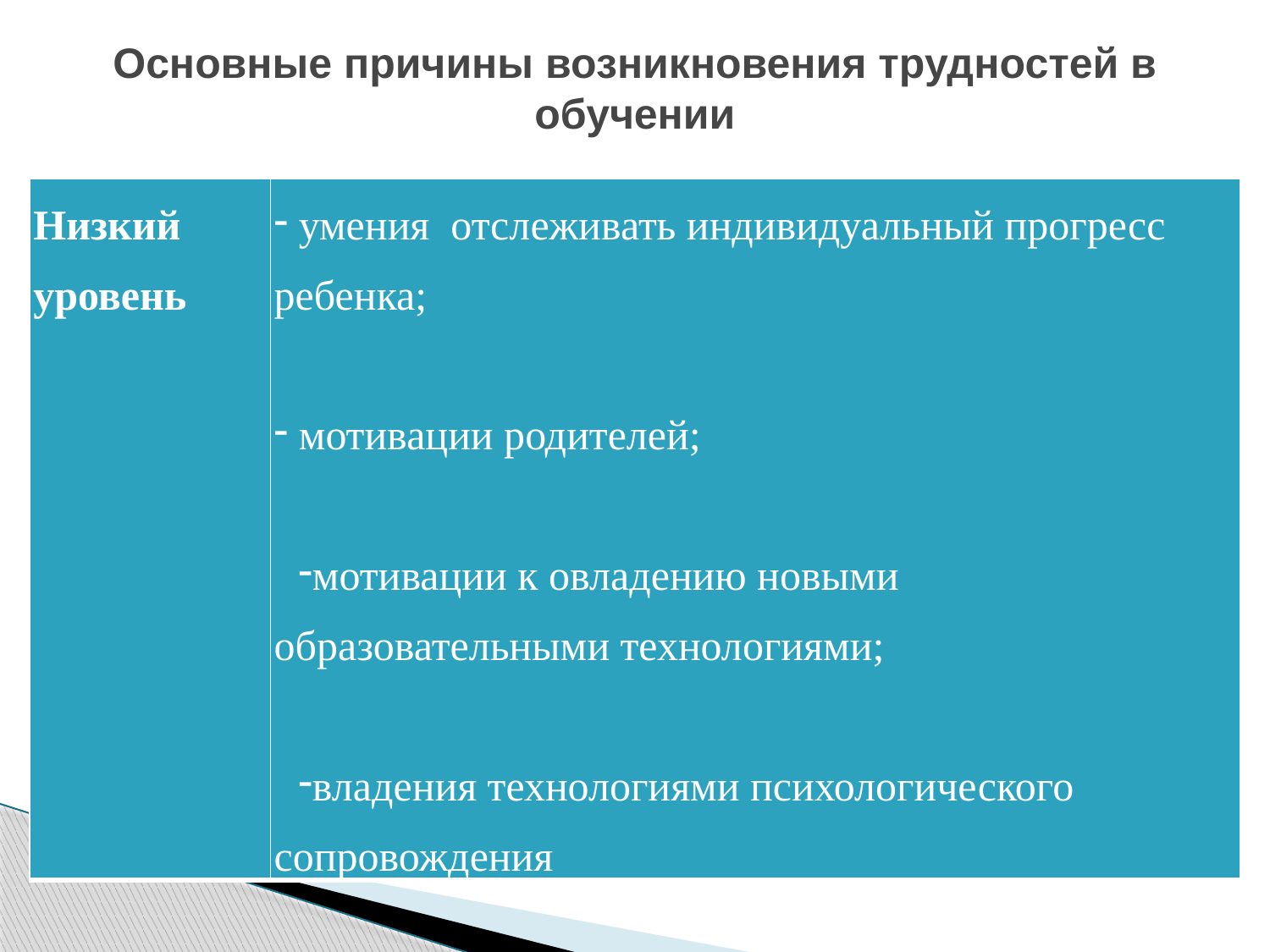

# Основные причины возникновения трудностей в обучении
| Низкий уровень | умения отслеживать индивидуальный прогресс ребенка; мотивации родителей; мотивации к овладению новыми образовательными технологиями; владения технологиями психологического сопровождения |
| --- | --- |